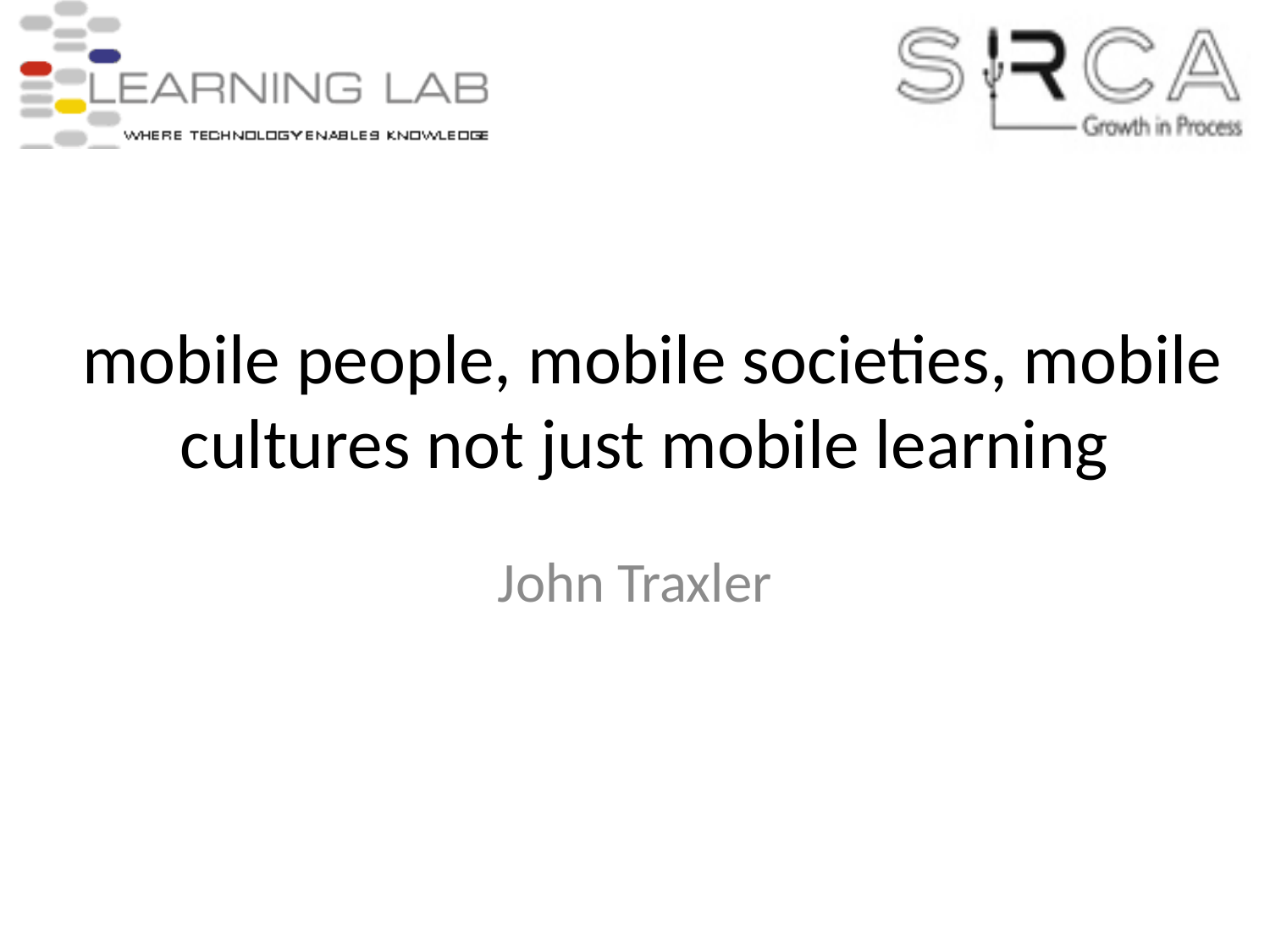

# mobile people, mobile societies, mobile cultures not just mobile learning
John Traxler